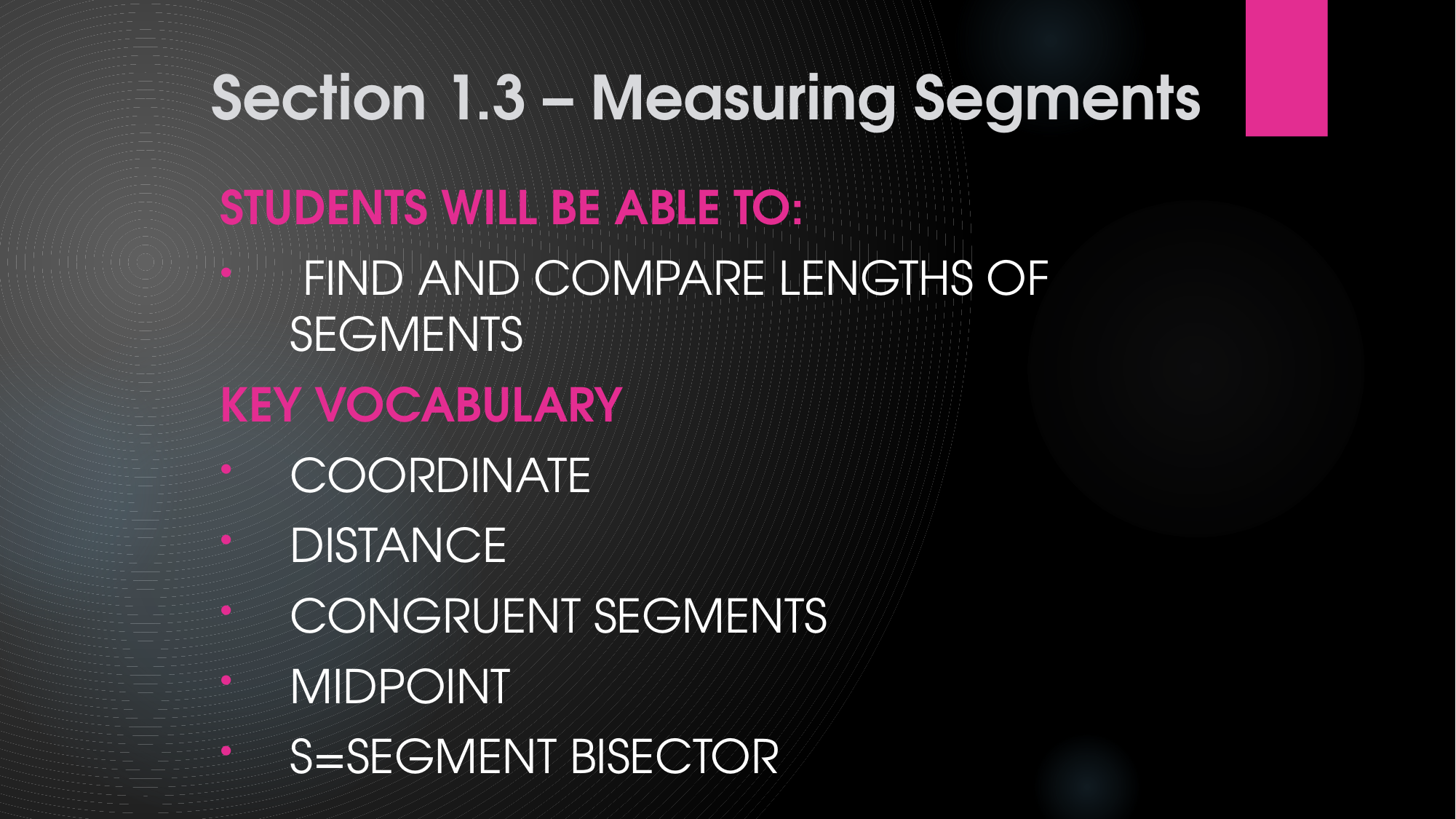

# Section 1.3 – Measuring Segments
Students will be able to:
 find and compare lengths of segments
Key Vocabulary
coordinate
distance
congruent segments
midpoint
S=segment bisector